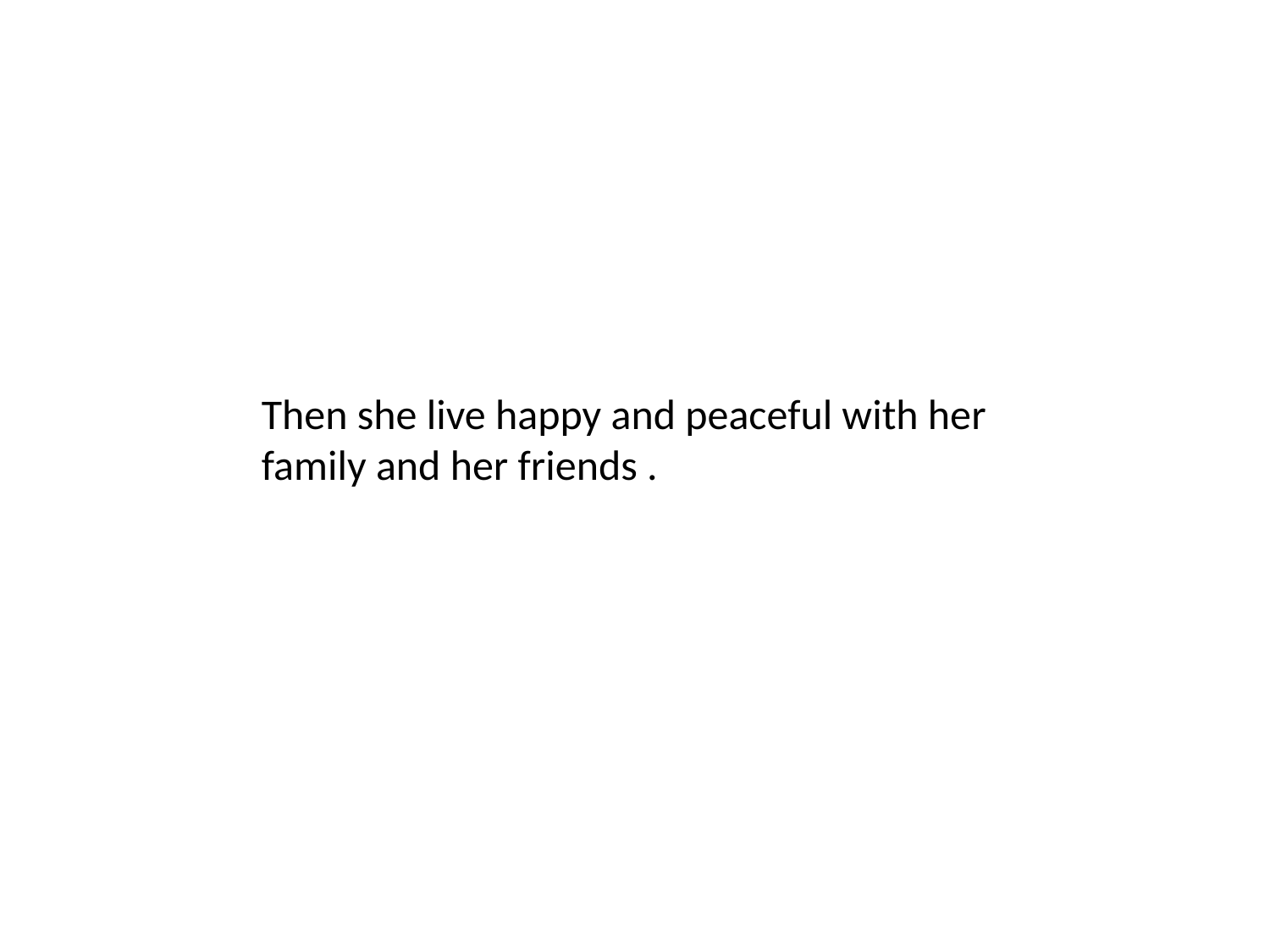

Then she live happy and peaceful with her family and her friends .